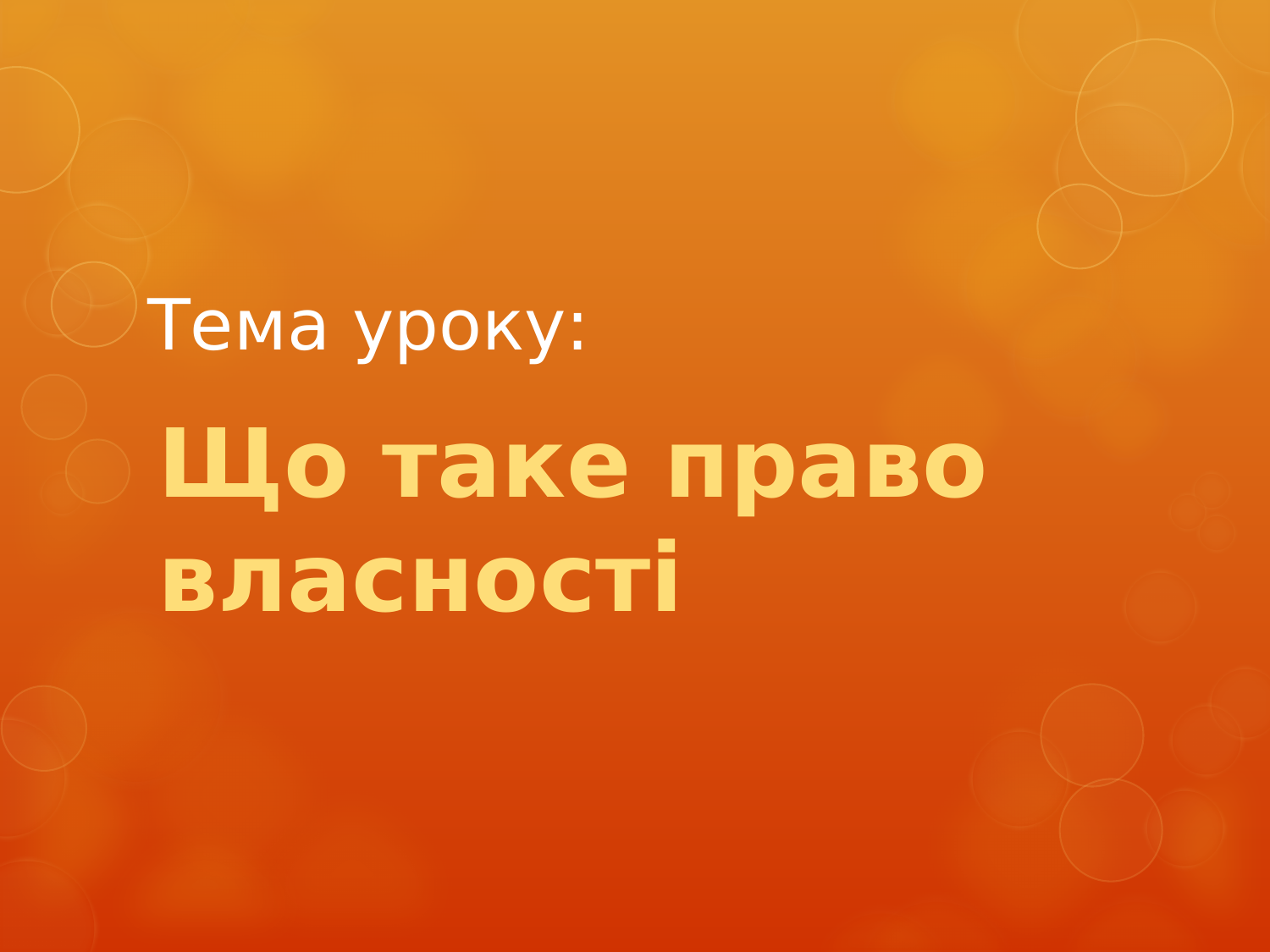

# Тема уроку:
Що таке право власності